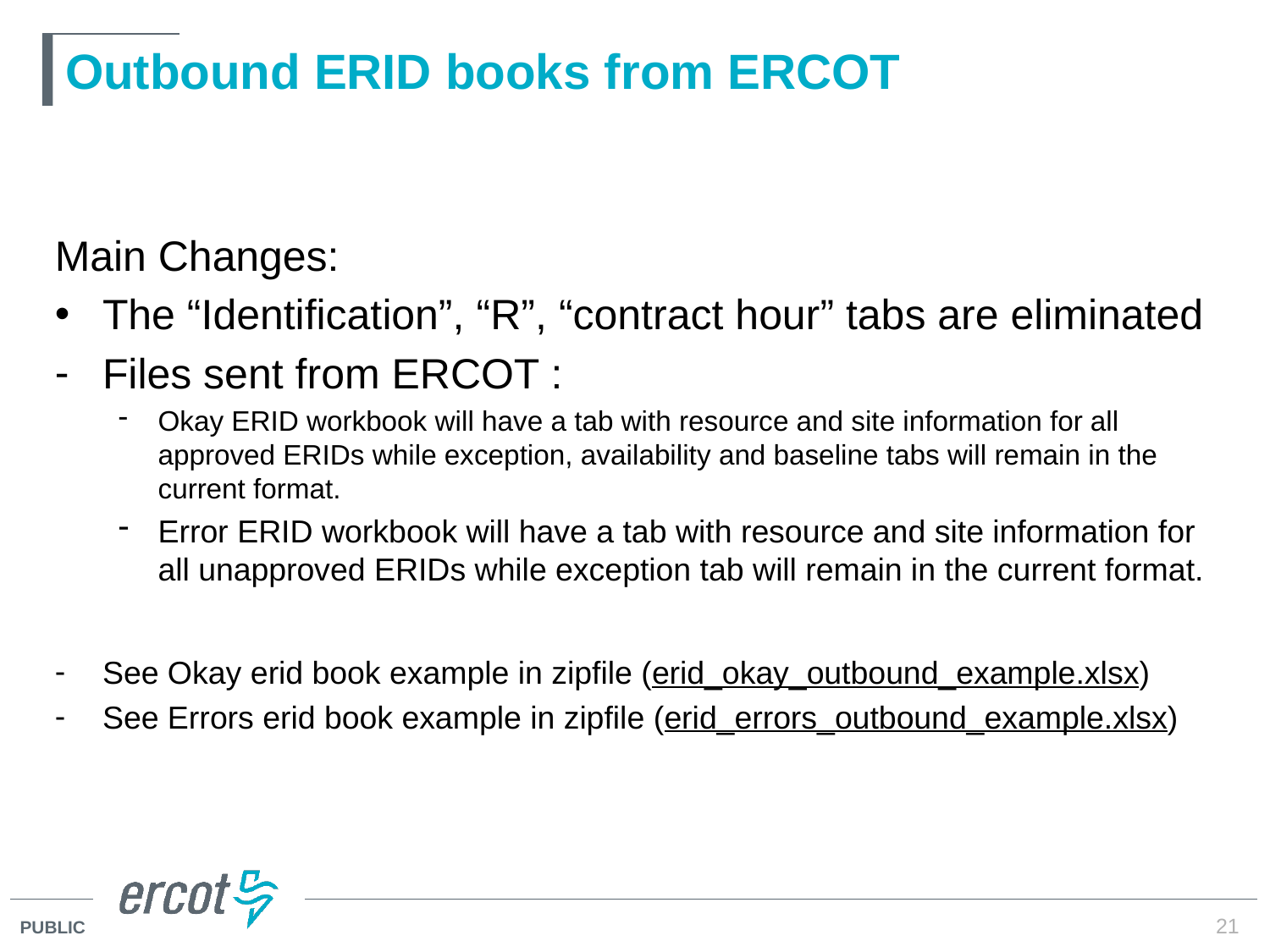

# Outbound ERID books from ERCOT
Main Changes:
The “Identification”, “R”, “contract hour” tabs are eliminated
Files sent from ERCOT :
Okay ERID workbook will have a tab with resource and site information for all approved ERIDs while exception, availability and baseline tabs will remain in the current format.
Error ERID workbook will have a tab with resource and site information for all unapproved ERIDs while exception tab will remain in the current format.

See Okay erid book example in zipfile (erid_okay_outbound_example.xlsx)
See Errors erid book example in zipfile (erid_errors_outbound_example.xlsx)

21